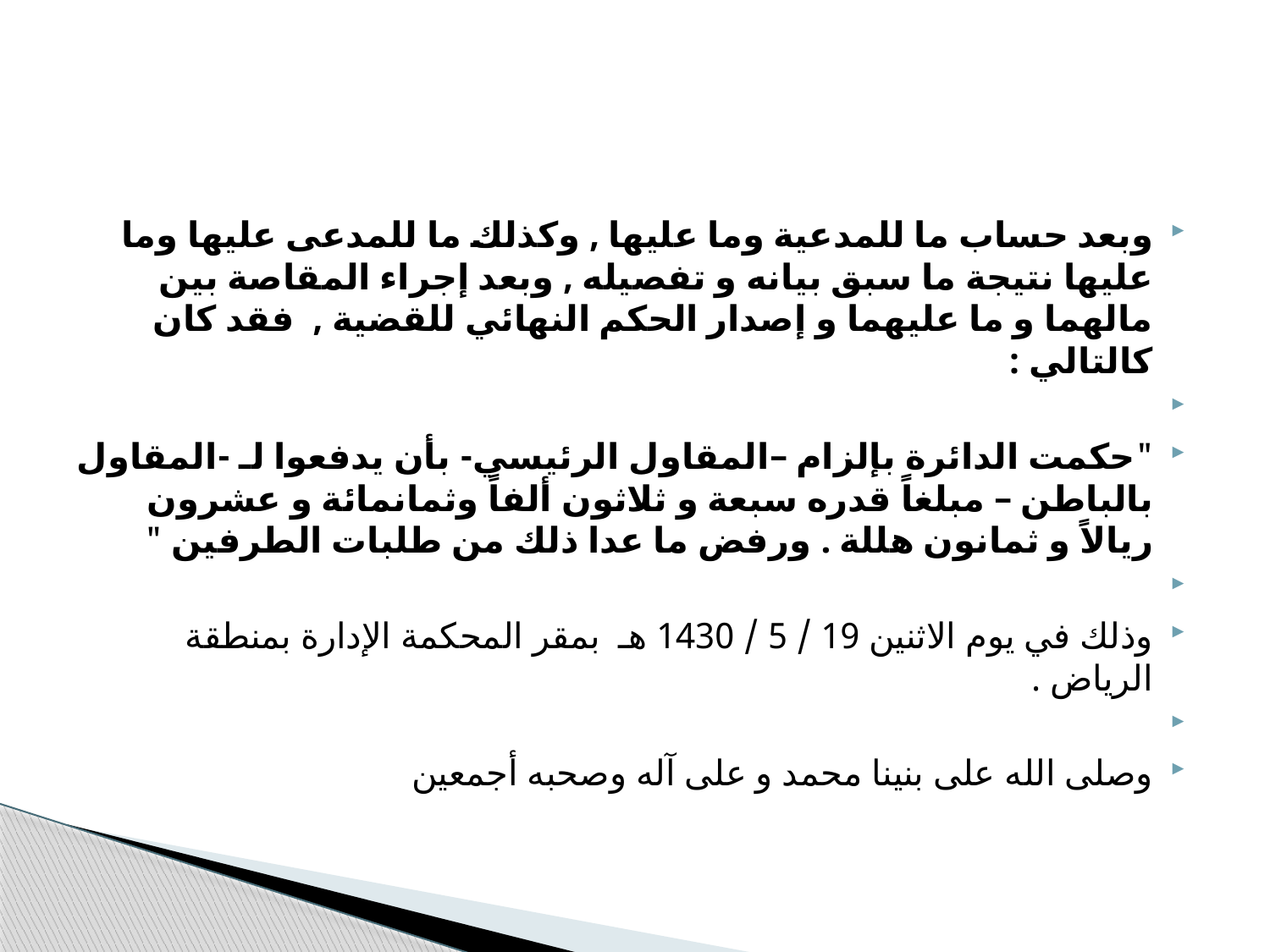

#
وبعد حساب ما للمدعية وما عليها , وكذلك ما للمدعى عليها وما عليها نتيجة ما سبق بيانه و تفصيله , وبعد إجراء المقاصة بين مالهما و ما عليهما و إصدار الحكم النهائي للقضية ,  فقد كان كالتالي :

"حكمت الدائرة بإلزام –المقاول الرئيسي- بأن يدفعوا لـ -المقاول بالباطن – مبلغاً قدره سبعة و ثلاثون ألفاً وثمانمائة و عشرون ريالاً و ثمانون هللة . ورفض ما عدا ذلك من طلبات الطرفين "

وذلك في يوم الاثنين 19 / 5 / 1430 هـ  بمقر المحكمة الإدارة بمنطقة الرياض .

وصلى الله على بنينا محمد و على آله وصحبه أجمعين